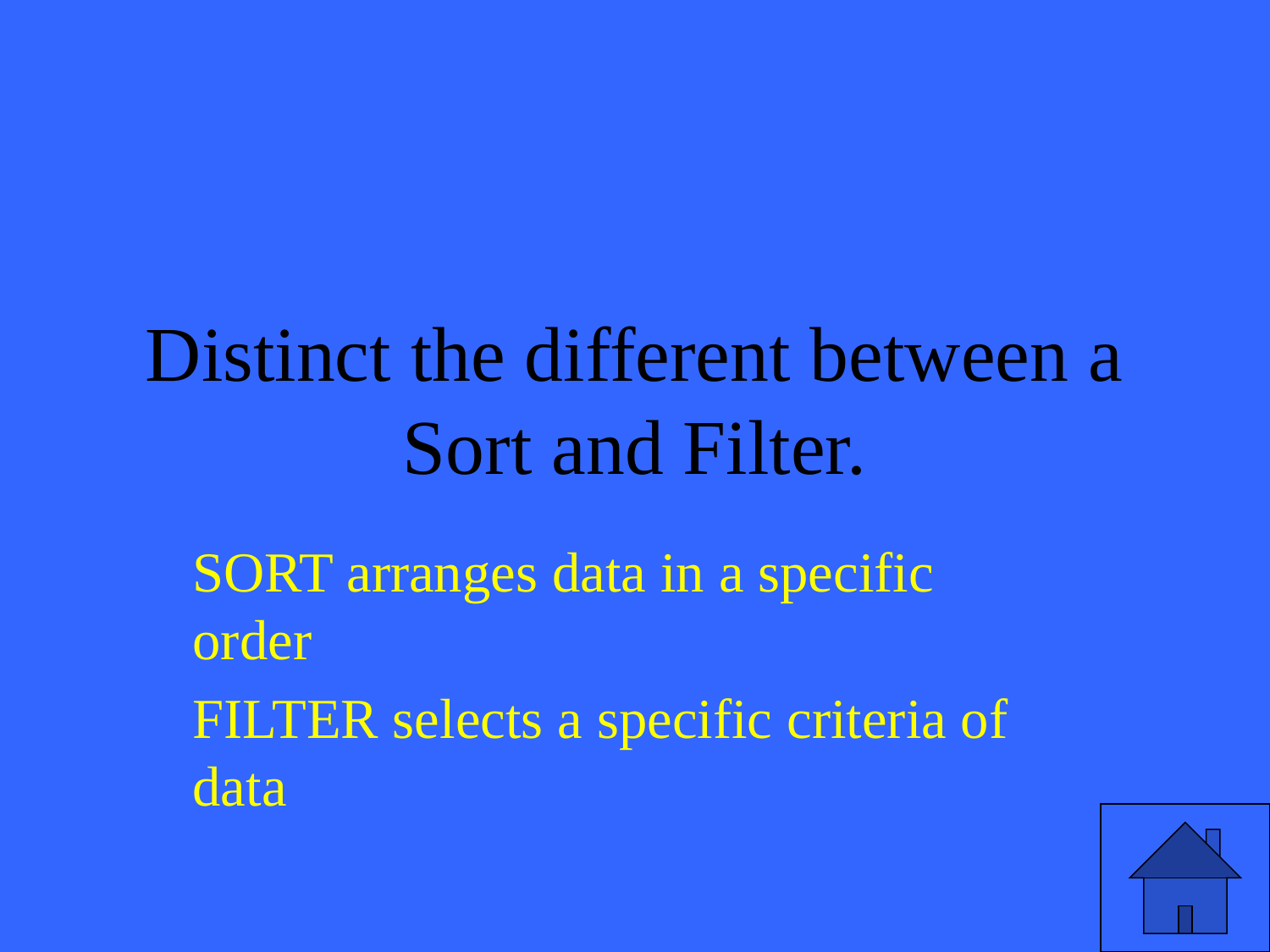

# Distinct the different between a Sort and Filter.
SORT arranges data in a specific order
FILTER selects a specific criteria of data